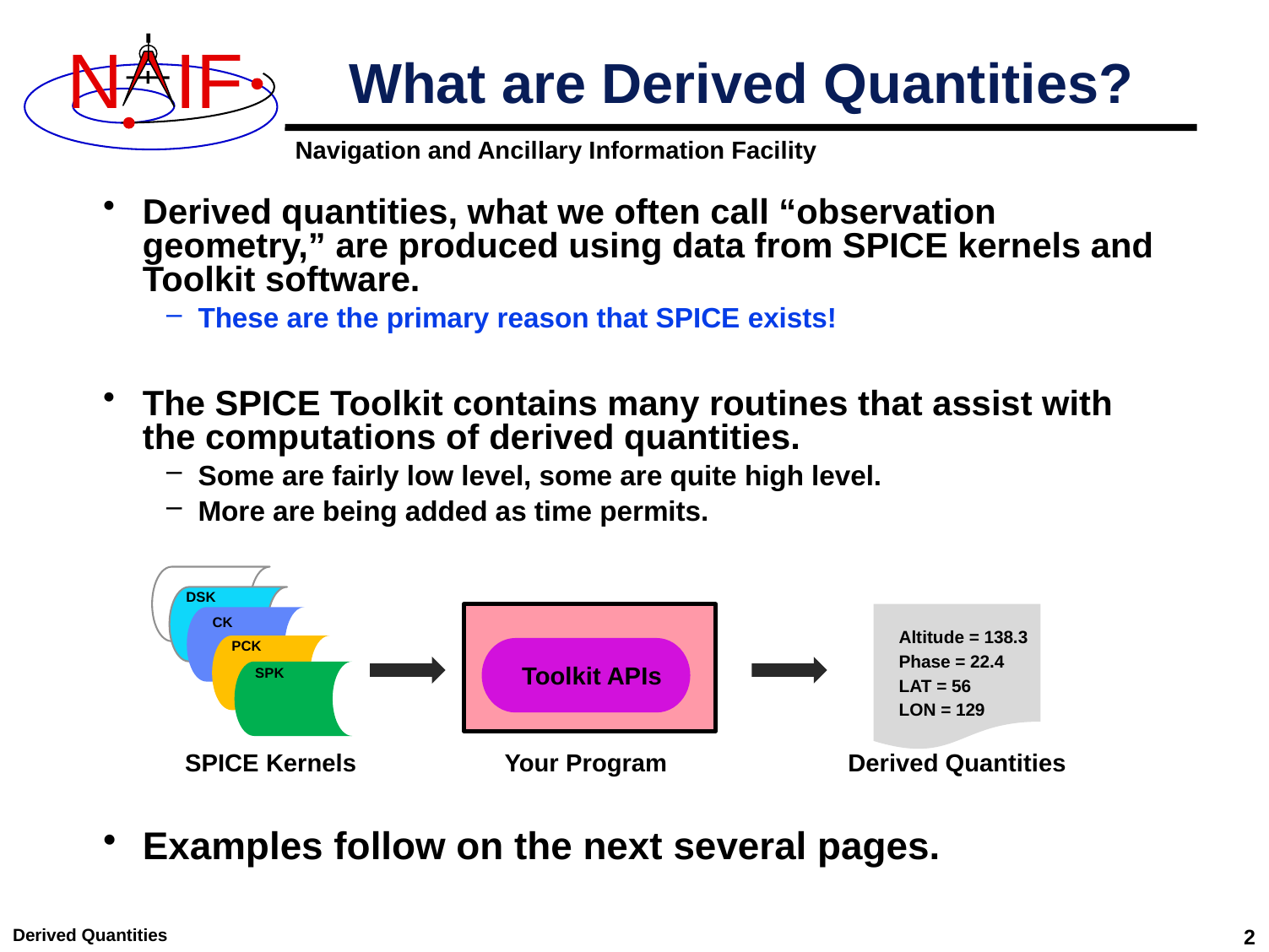

# What are Derived Quantities?
Derived quantities, what we often call “observation geometry,” are produced using data from SPICE kernels and Toolkit software.
These are the primary reason that SPICE exists!

The SPICE Toolkit contains many routines that assist with the computations of derived quantities.
Some are fairly low level, some are quite high level.
More are being added as time permits.

Examples follow on the next several pages.

CK
PCK

SPK

DSK

Altitude = 138.3
Phase = 22.4
LAT = 56
LON = 129

Toolkit APIs
SPICE Kernels
Your Program
Derived Quantities
Derived Quantities
2